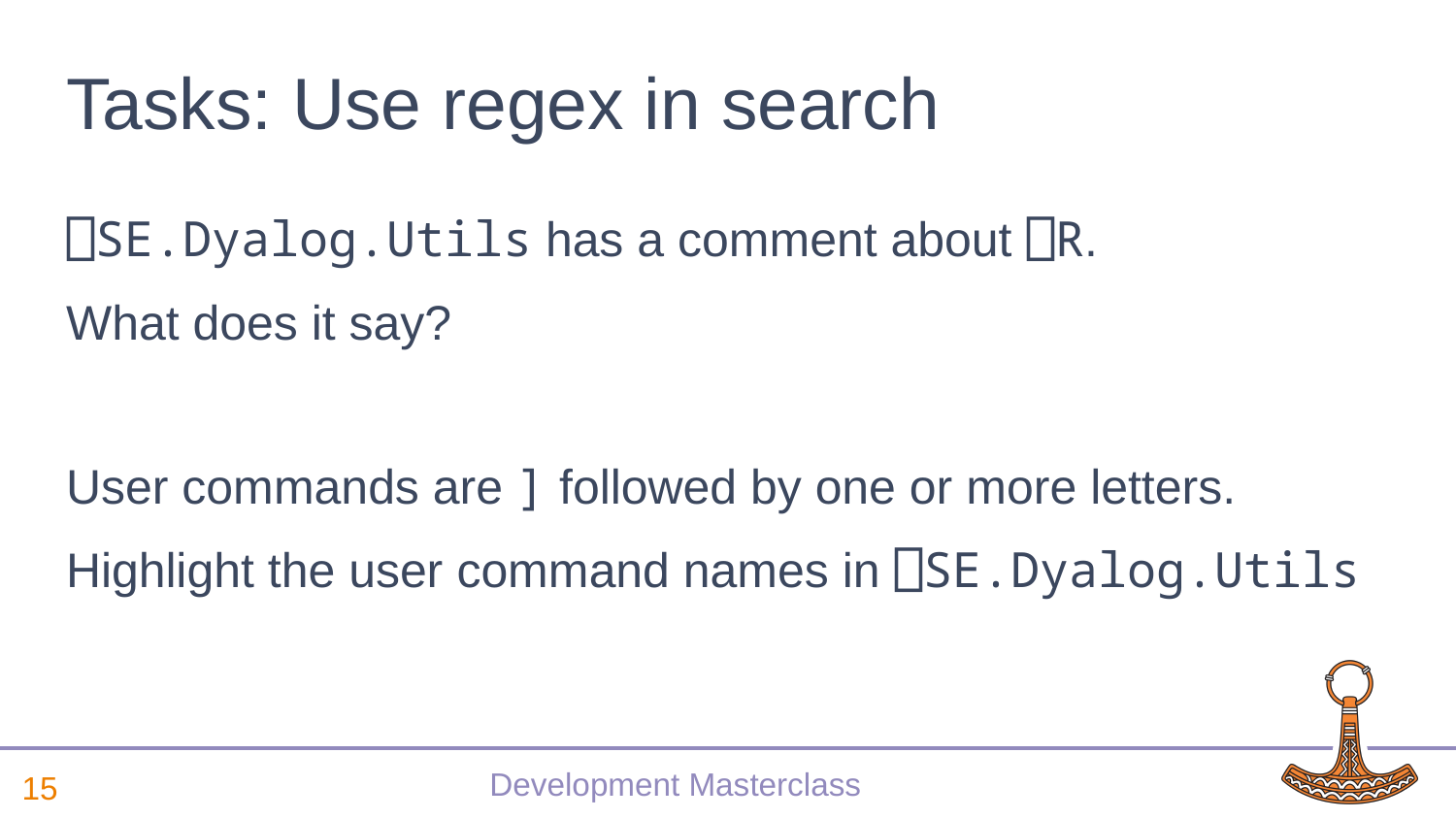

# Tasks: Use regex in search
⎕SE.Dyalog.Utils has a comment about ⎕R.
What does it say?

User commands are ] followed by one or more letters.
Highlight the user command names in ⎕SE.Dyalog.Utils